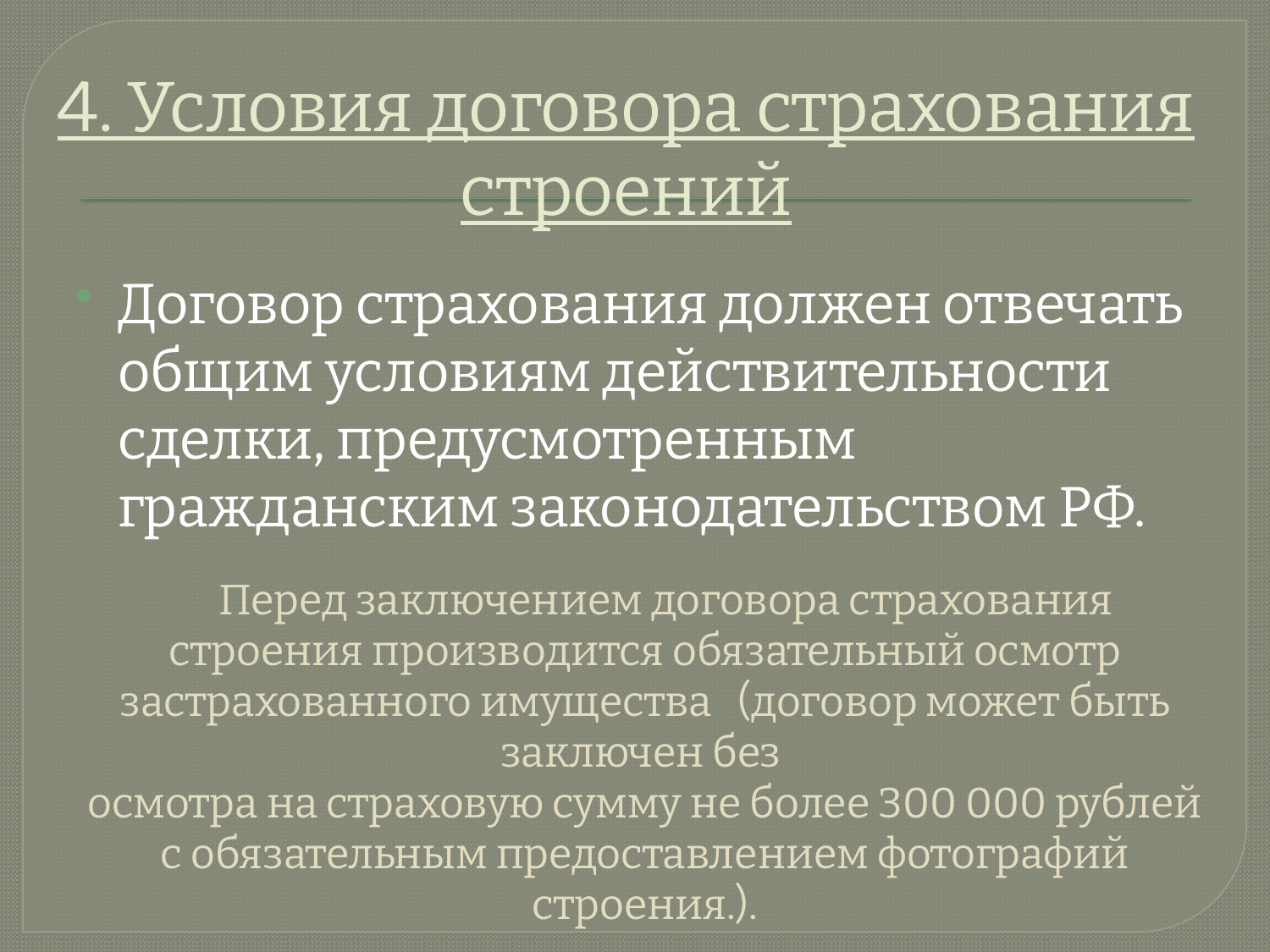

# 4. Условия договора страхования строений
Договор страхования должен отвечать общим условиям действительности сделки, предусмотренным гражданским законодательством РФ.

     Перед заключением договора страхования строения производится обязательный осмотр застрахованного имущества   (договор может быть заключен без
осмотра на страховую сумму не более 300 000 рублей с обязательным предоставлением фотографий строения.).